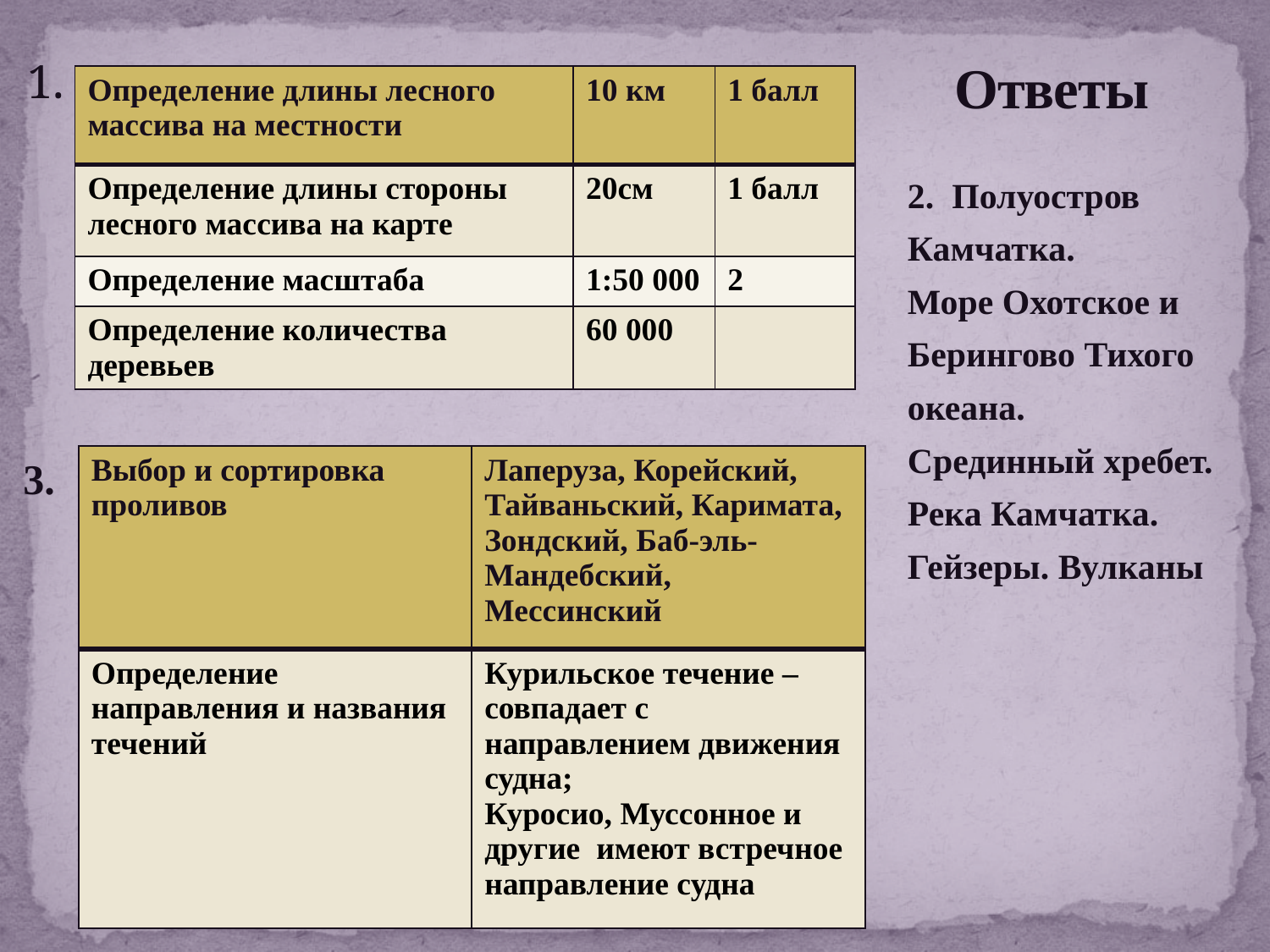

# Ответы
1.
| Определение длины лесного массива на местности | 10 км | 1 балл |
| --- | --- | --- |
| Определение длины стороны лесного массива на карте | 20см | 1 балл |
| Определение масштаба | 1:50 000 | 2 |
| Определение количества деревьев | 60 000 |  |
2.  Полуостров Камчатка.        Море Охотское и Берингово Тихого океана.  Срединный хребет. Река Камчатка. Гейзеры. Вулканы

3.
| Выбор и сортировка проливов | Лаперуза, Корейский, Тайваньский, Каримата, Зондский, Баб-эль-Мандебский, Мессинский |
| --- | --- |
| Определение направления и названия течений | Курильское течение – совпадает с направлением движения судна; Куросио, Муссонное и другие имеют встречное направление судна |